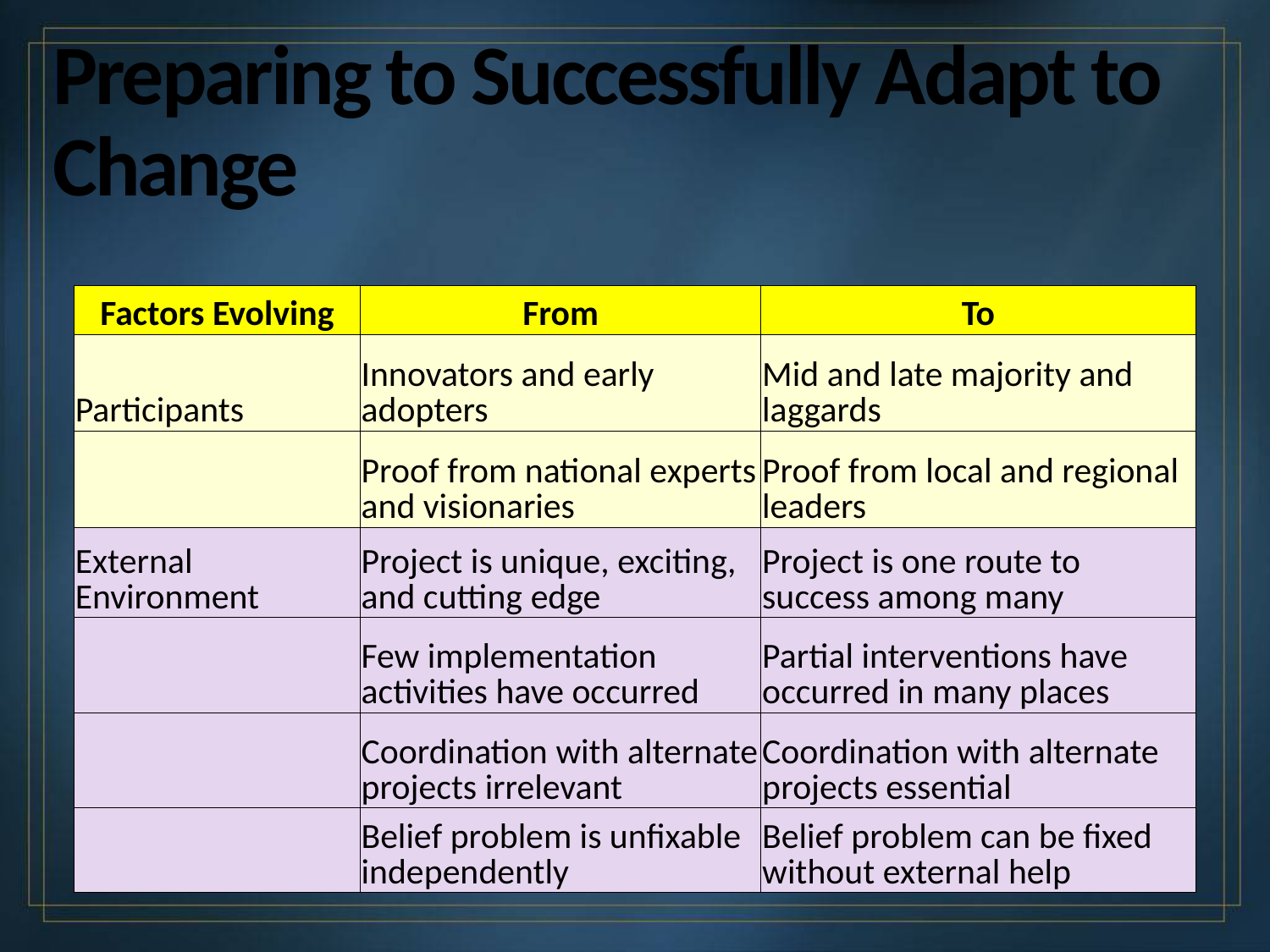

# Preparing to Successfully Adapt to Change
| Factors Evolving | From | To |
| --- | --- | --- |
| Participants | Innovators and early adopters | Mid and late majority and laggards |
|  | Proof from national experts and visionaries | Proof from local and regional leaders |
| External Environment | Project is unique, exciting, and cutting edge | Project is one route to success among many |
|  | Few implementation activities have occurred | Partial interventions have occurred in many places |
|  | Coordination with alternate projects irrelevant | Coordination with alternate projects essential |
|  | Belief problem is unfixable independently | Belief problem can be fixed without external help |